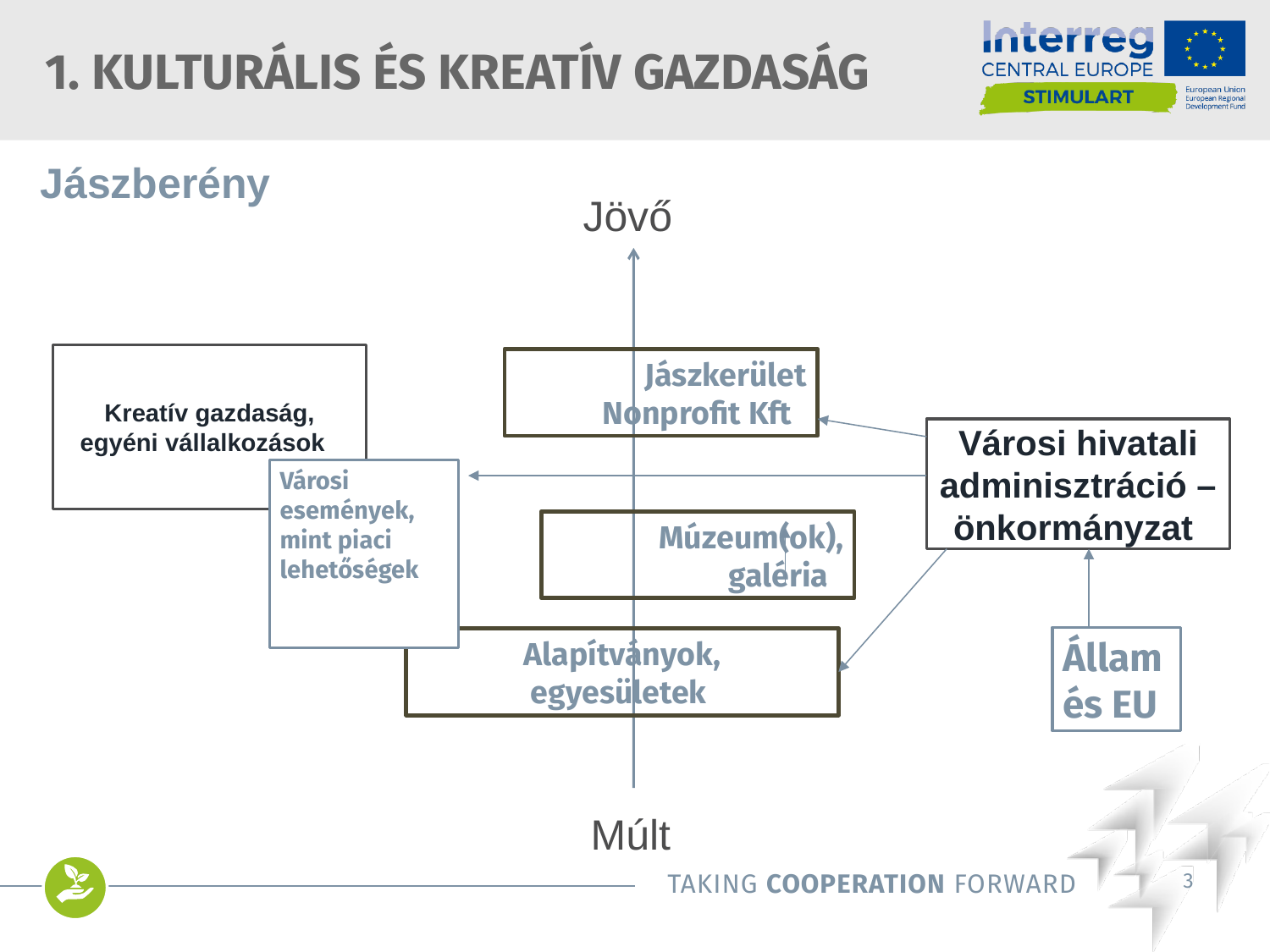

# 1. Kulturális és kreatív gazdaság
Jászberény
Jövő
Kreatív gazdaság, egyéni vállalkozások
Jászkerület Nonprofit Kft
Városi hivatali adminisztráció – önkormányzat
Városi események, mint piaci lehetőségek

Múzeum(ok), galéria
Állam és EU
Alapítványok,
egyesületek
Múlt